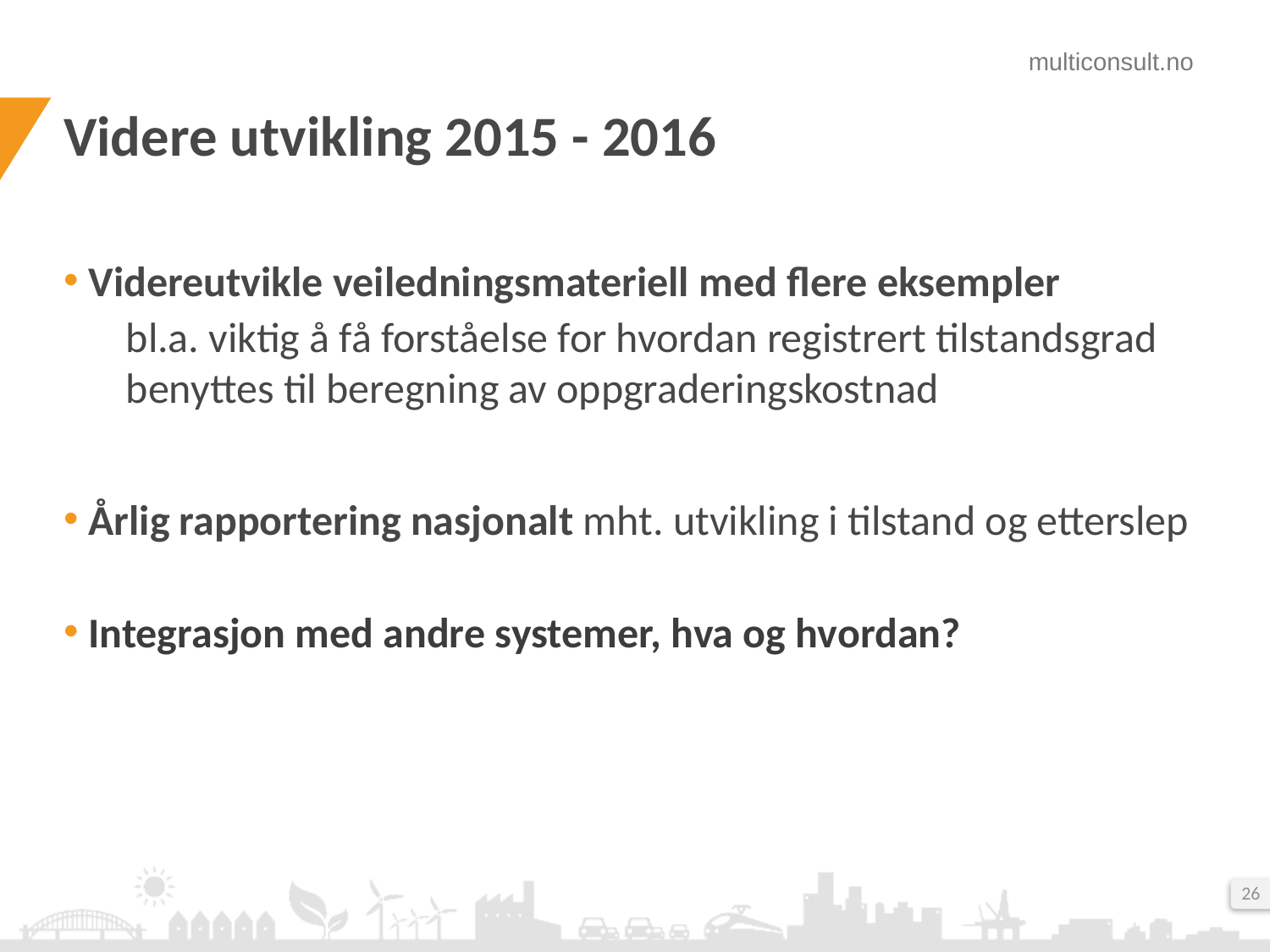

# Videre utvikling 2015 - 2016
Videreutvikle veiledningsmateriell med flere eksempler
bl.a. viktig å få forståelse for hvordan registrert tilstandsgrad benyttes til beregning av oppgraderingskostnad

Årlig rapportering nasjonalt mht. utvikling i tilstand og etterslep

Integrasjon med andre systemer, hva og hvordan?